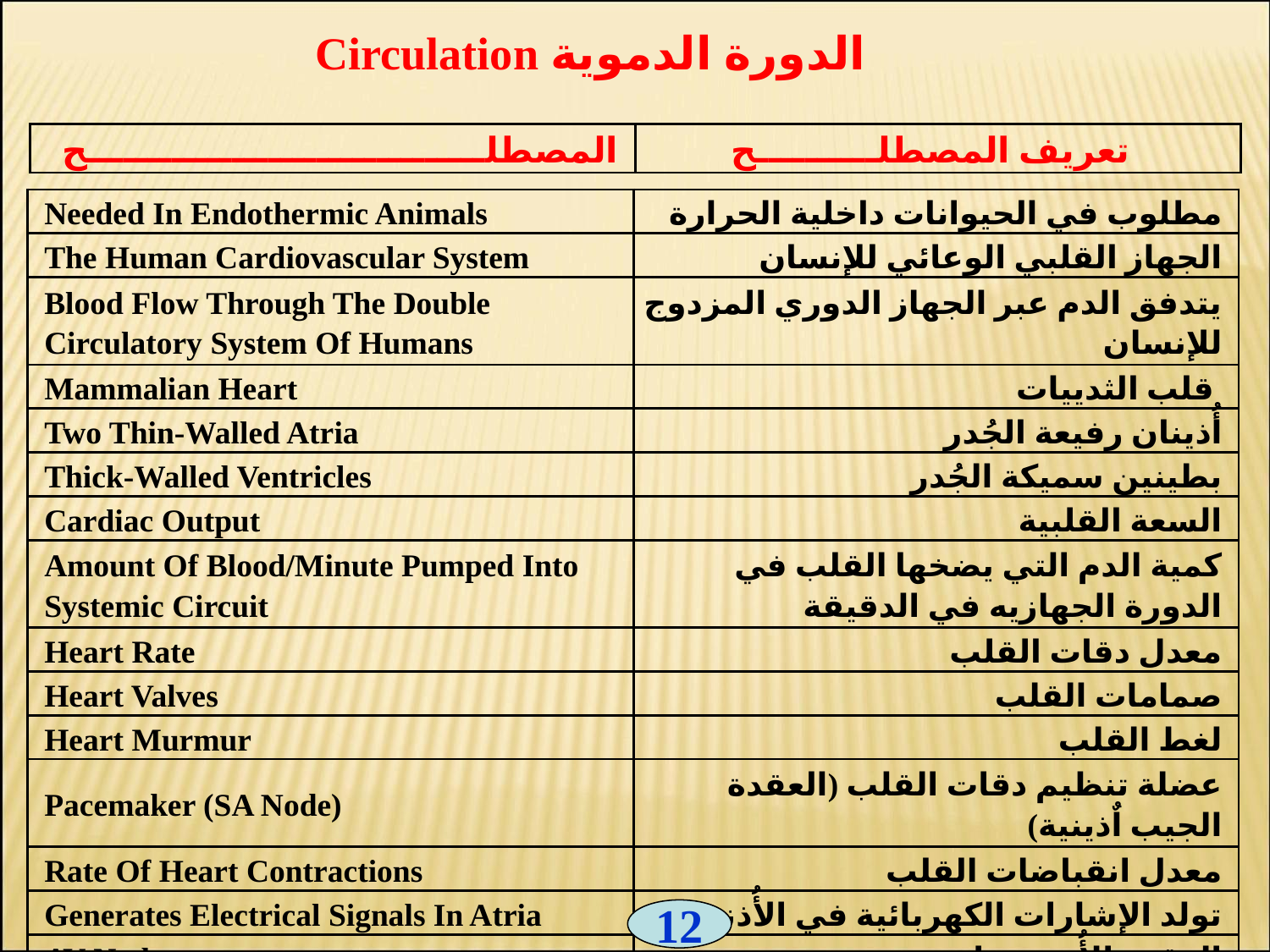

Circulation الدورة الدموية
| المصطلـــــــــــــــــــــــــــــــــح | تعريف المصطلــــــــــح |
| --- | --- |
| Needed In Endothermic Animals | مطلوب في الحيوانات داخلية الحرارة |
| --- | --- |
| The Human Cardiovascular System | الجهاز القلبي الوعائي للإنسان |
| Blood Flow Through The Double Circulatory System Of Humans | يتدفق الدم عبر الجهاز الدوري المزدوج للإنسان |
| Mammalian Heart | قلب الثدييات |
| Two Thin-Walled Atria | أُذينان رفيعة الجُدر |
| Thick-Walled Ventricles | بطينين سميكة الجُدر |
| Cardiac Output | السعة القلبية |
| Amount Of Blood/Minute Pumped Into Systemic Circuit | كمية الدم التي يضخها القلب في الدورة الجهازيه في الدقيقة |
| Heart Rate | معدل دقات القلب |
| Heart Valves | صمامات القلب |
| Heart Murmur | لغط القلب |
| Pacemaker (SA Node) | عضلة تنظيم دقات القلب (العقدة الجيب اٌذينية) |
| Rate Of Heart Contractions | معدل انقباضات القلب |
| Generates Electrical Signals In Atria | تولد الإشارات الكهربائية في الأُذنين |
| AV Node | العقدة الأُذين بطينة |
12